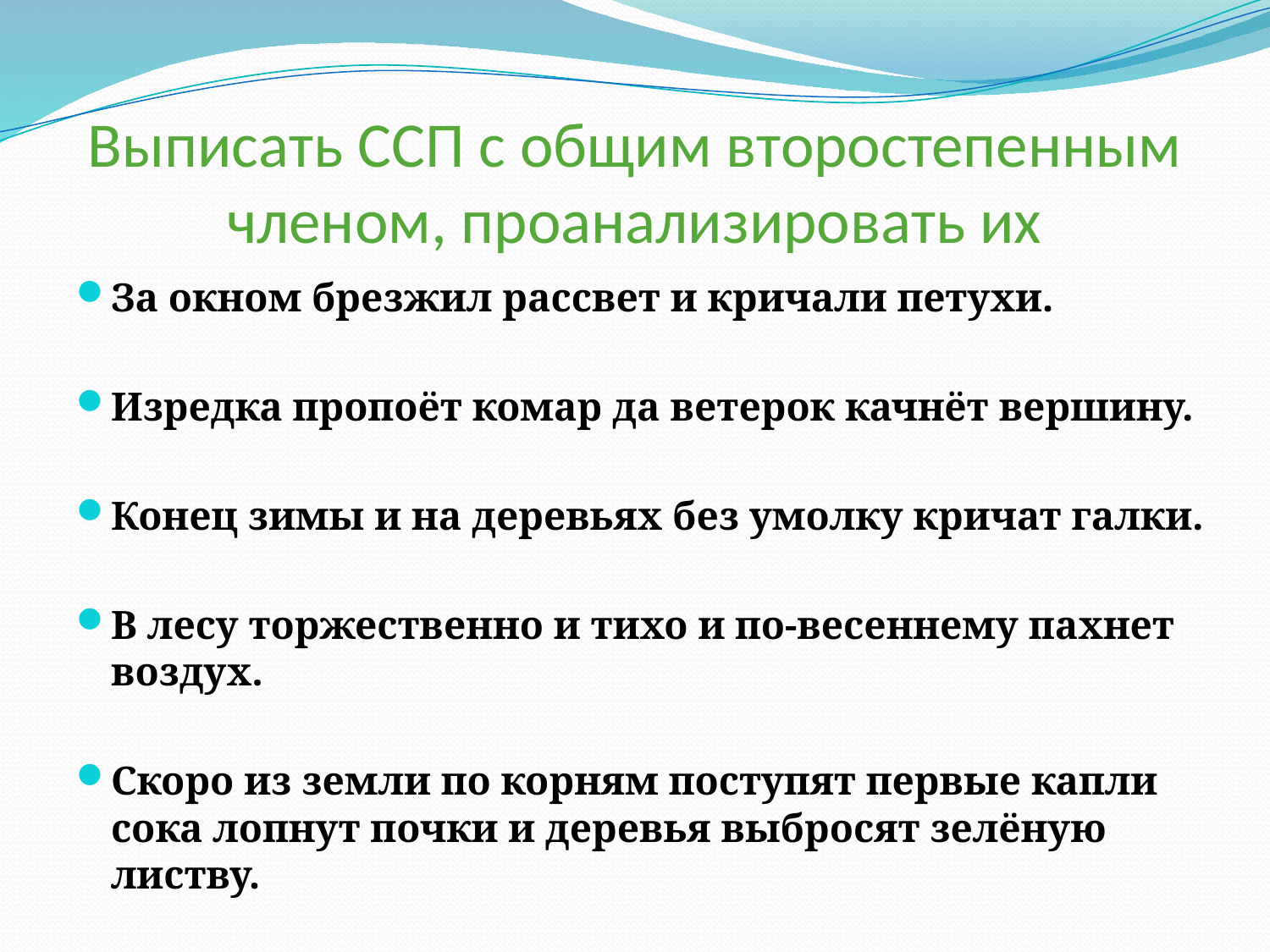

# Выписать ССП с общим второстепенным членом, проанализировать их
За окном брезжил рассвет и кричали петухи.

Изредка пропоёт комар да ветерок качнёт вершину.

Конец зимы и на деревьях без умолку кричат галки.

В лесу торжественно и тихо и по-весеннему пахнет воздух.

Скоро из земли по корням поступят первые капли сока лопнут почки и деревья выбросят зелёную листву.